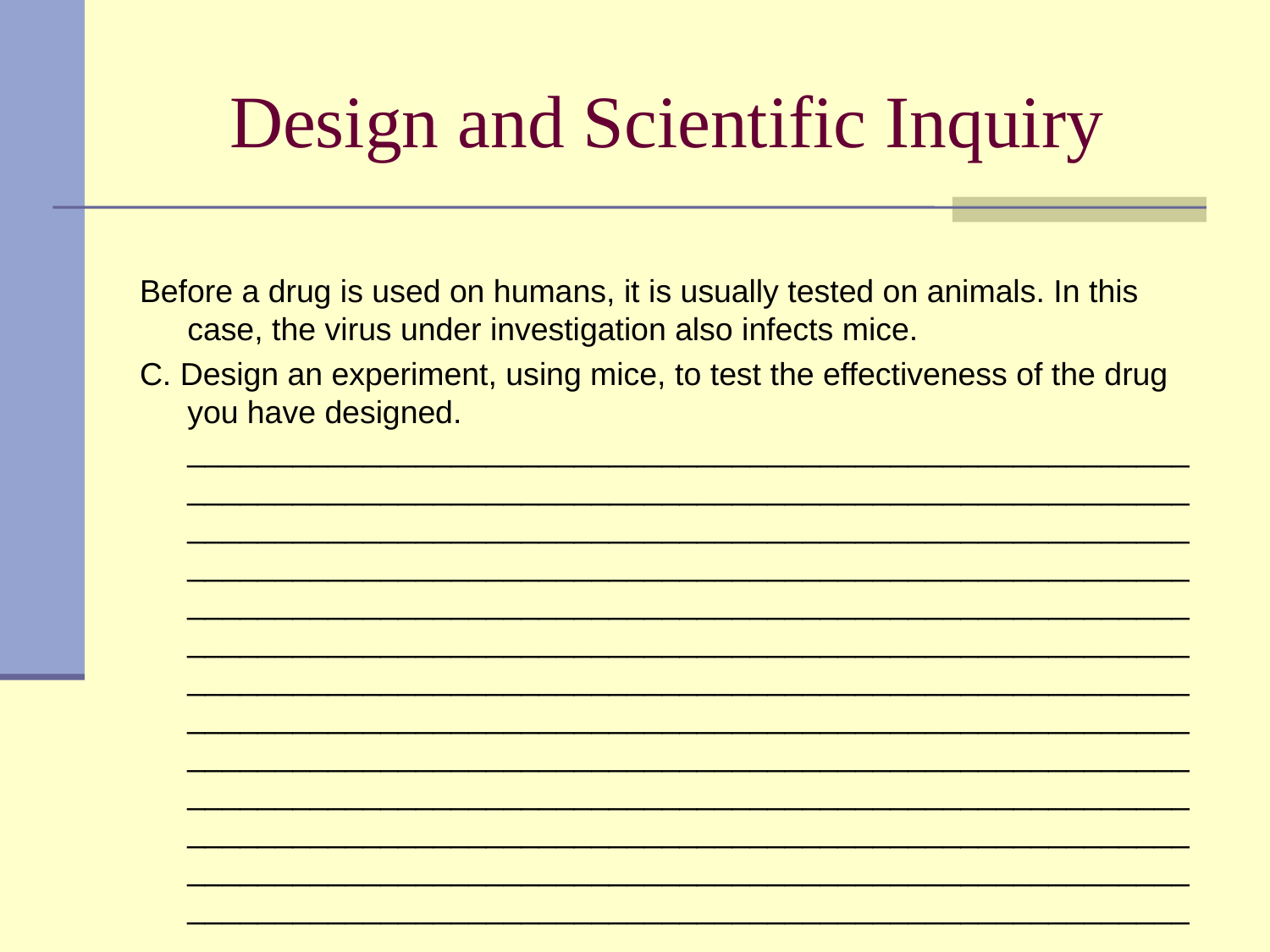

# Design and Scientific Inquiry
Before a drug is used on humans, it is usually tested on animals. In this case, the virus under investigation also infects mice.
C. Design an experiment, using mice, to test the effectiveness of the drug you have designed. ______________________________________________________________________________________________________________________________________________________________________________________________________________________________________________________________________________________________________________________________________________________________________________________________________________________________________________________________________________________________________________________________________________________________________________________________________________________________________________________________________________________________________________________________________________________________________________